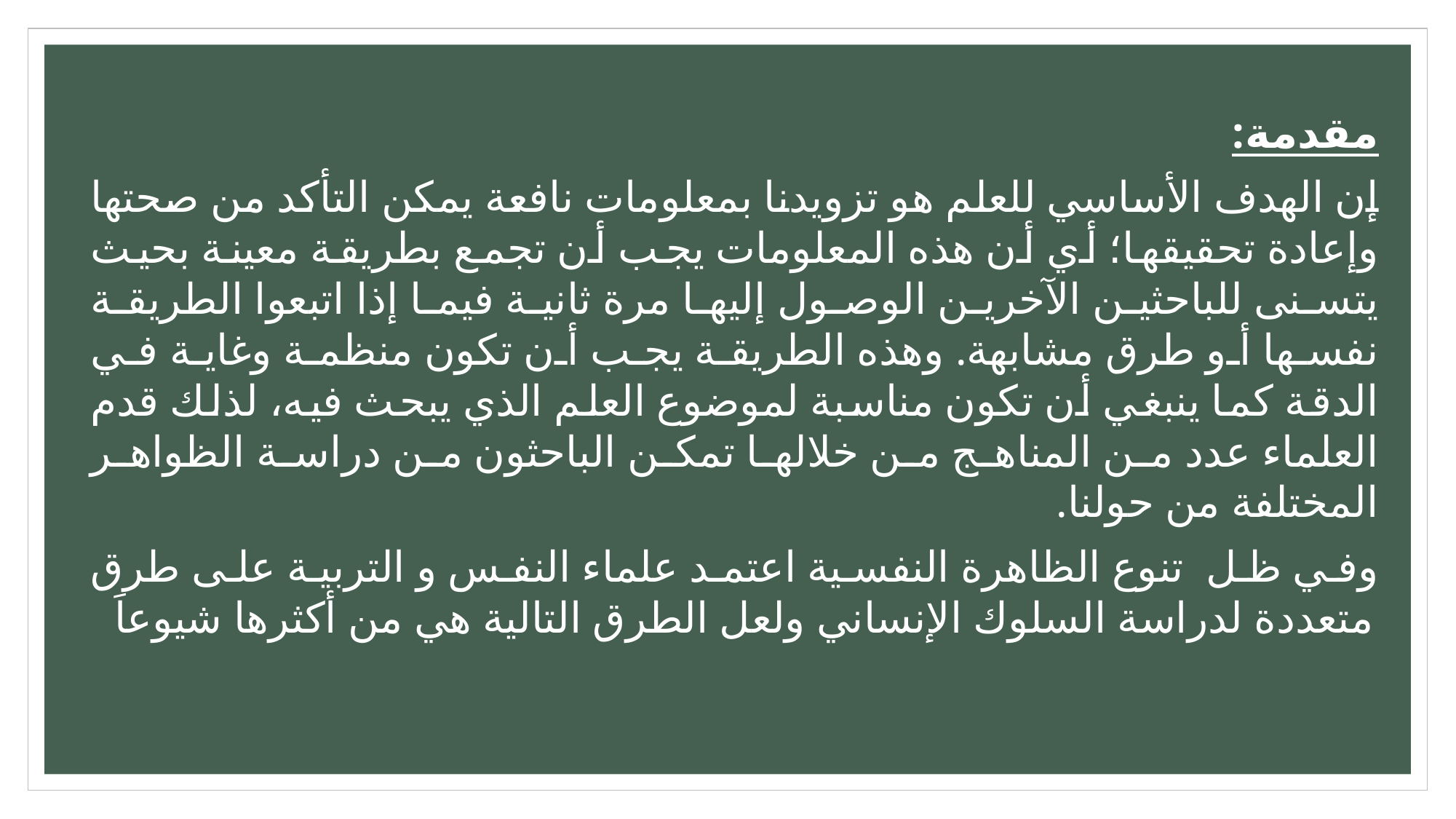

مقدمة:
إن الهدف الأساسي للعلم هو تزويدنا بمعلومات نافعة يمكن التأكد من صحتها وإعادة تحقيقها؛ أي أن هذه المعلومات يجب أن تجمع بطريقة معينة بحيث يتسنى للباحثين الآخرين الوصول إليها مرة ثانية فيما إذا اتبعوا الطريقة نفسها أو طرق مشابهة. وهذه الطريقة يجب أن تكون منظمة وغاية في الدقة كما ينبغي أن تكون مناسبة لموضوع العلم الذي يبحث فيه، لذلك قدم العلماء عدد من المناهج من خلالها تمكن الباحثون من دراسة الظواهر المختلفة من حولنا.
وفي ظل  تنوع الظاهرة النفسية اعتمد علماء النفس و التربية على طرق متعددة لدراسة السلوك الإنساني ولعل الطرق التالية هي من أكثرها شيوعاَ